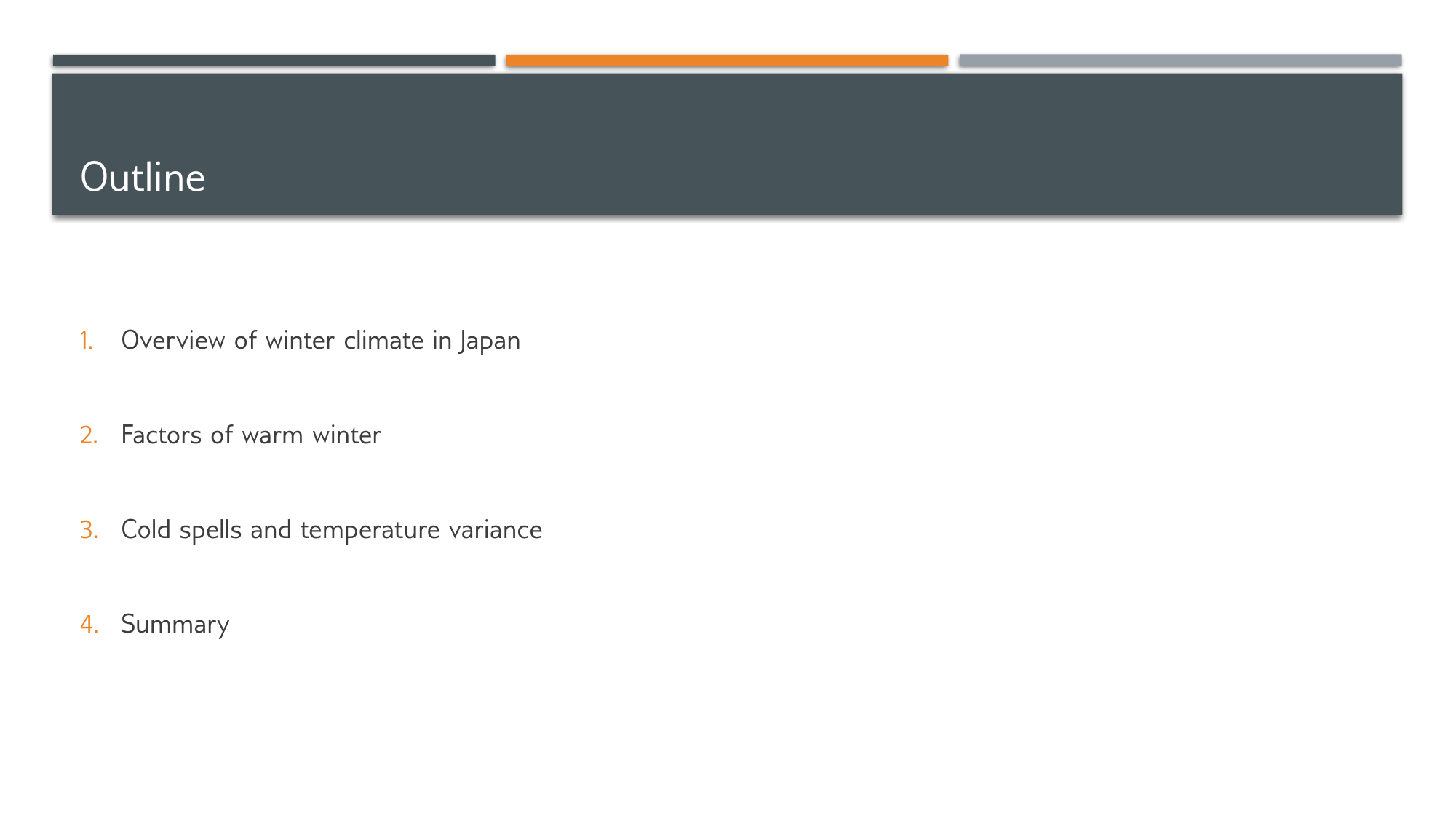

# Outline
Overview of winter climate in Japan

Factors of warm winter

Cold spells and temperature variance

Summary